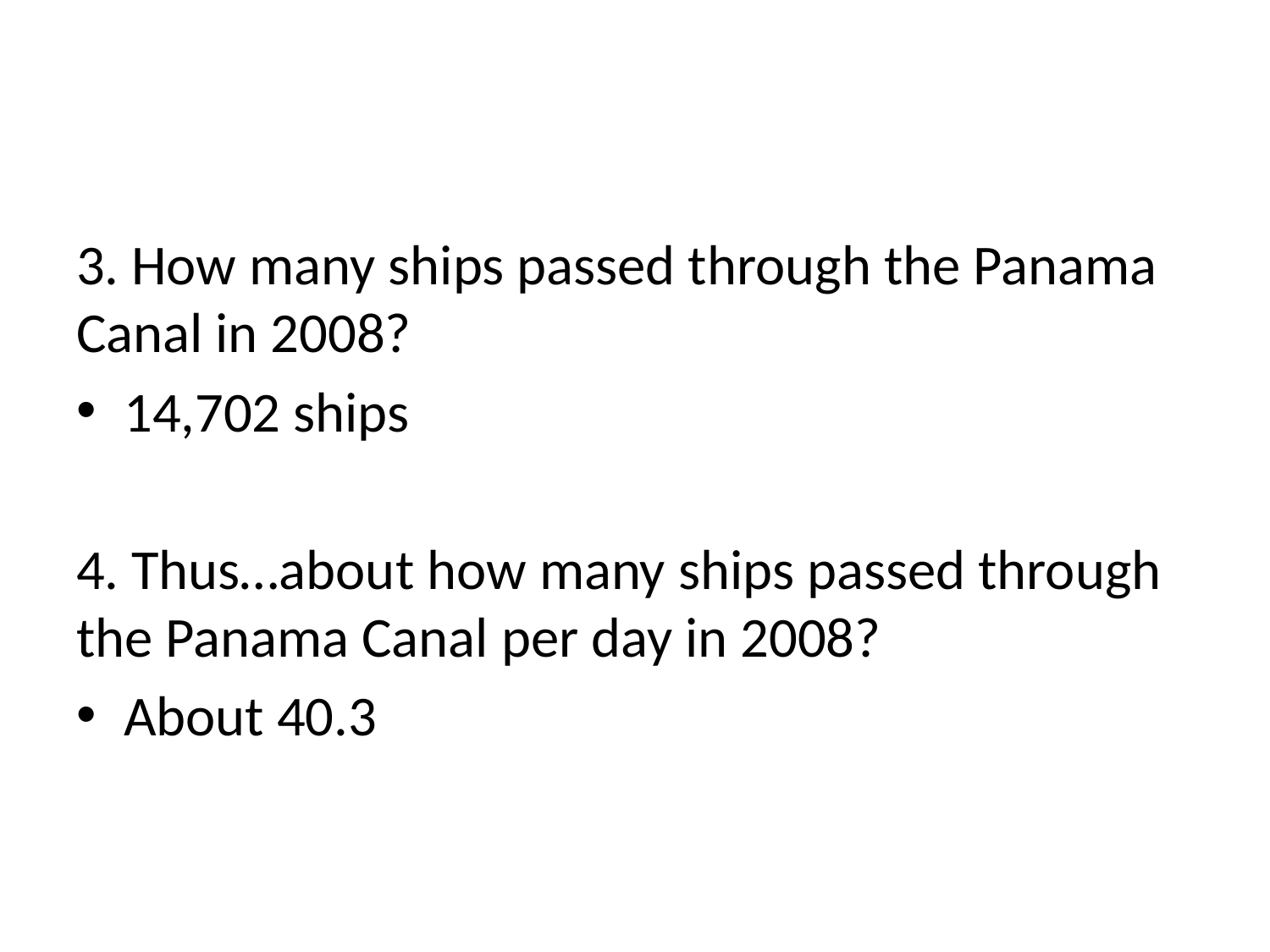

#
3. How many ships passed through the Panama Canal in 2008?
14,702 ships

4. Thus…about how many ships passed through the Panama Canal per day in 2008?
About 40.3